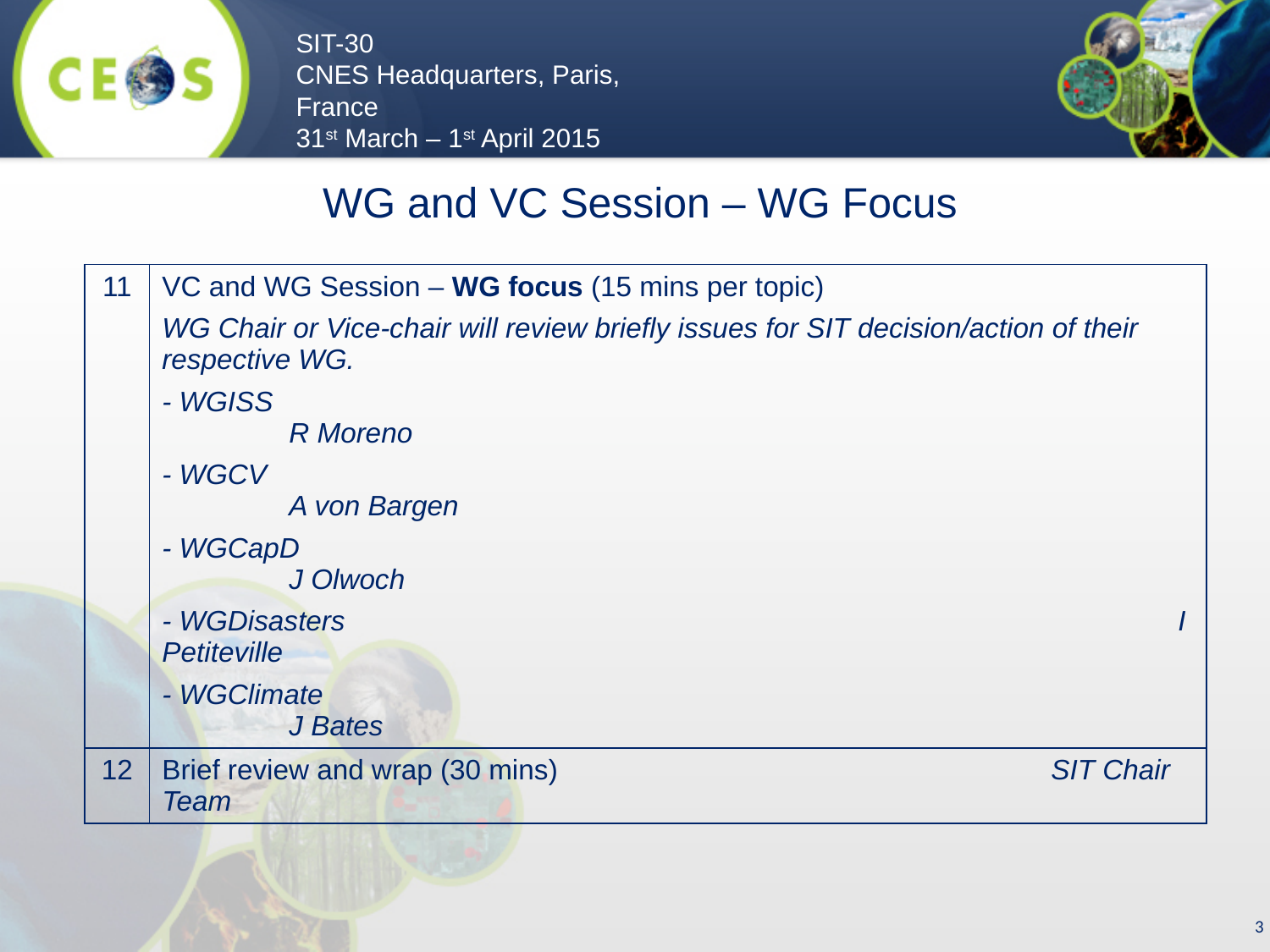

# WG and VC Session – WG Focus
| 11 | VC and WG Session – WG focus (15 mins per topic) WG Chair or Vice-chair will review briefly issues for SIT decision/action of their respective WG. - WGISS R Moreno - WGCV A von Bargen - WGCapD J Olwoch - WGDisasters I Petiteville - WGClimate J Bates |
| --- | --- |
| 12 | Brief review and wrap (30 mins) SIT Chair Team |
3